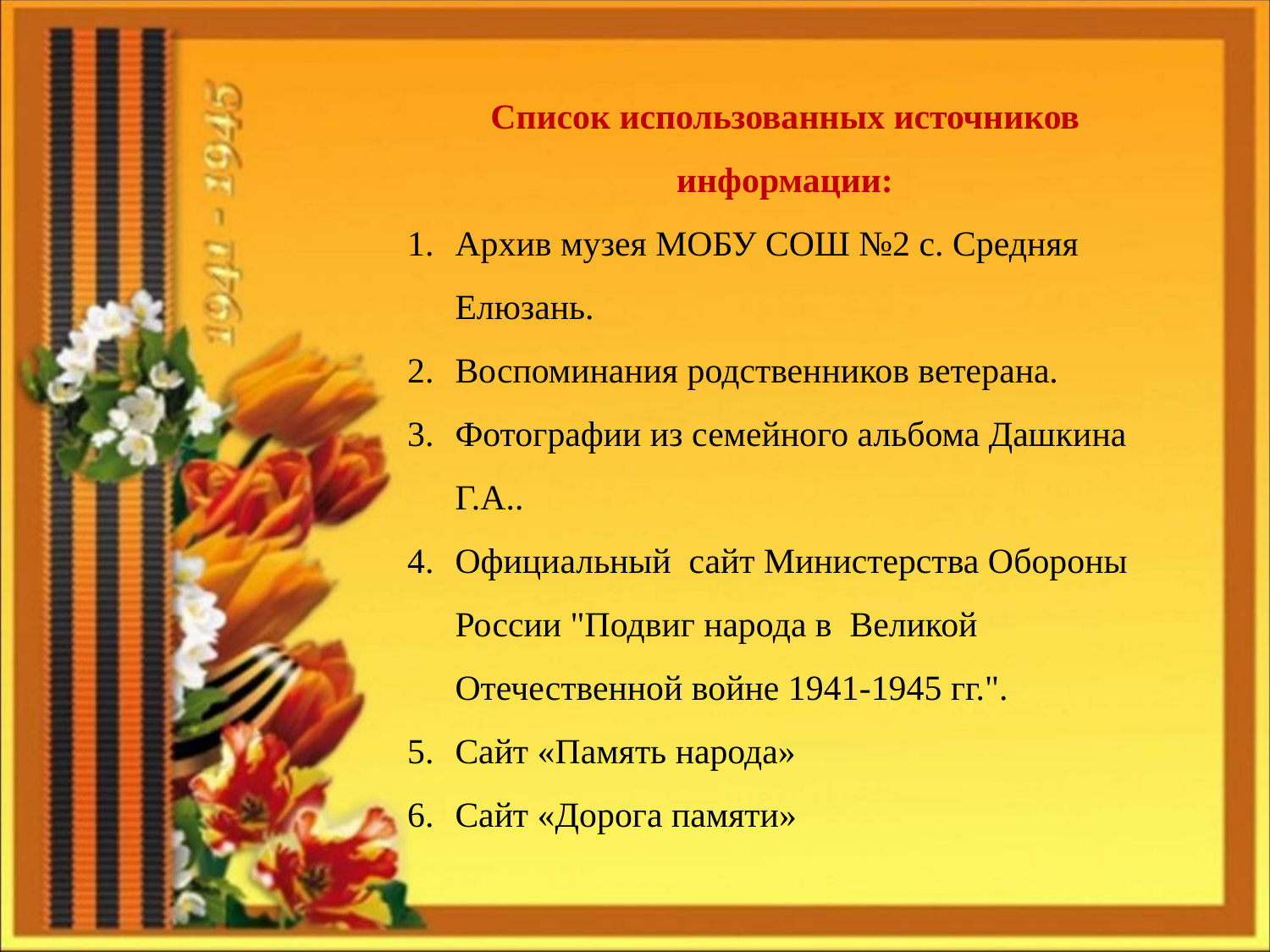

Список использованных источников информации:
Архив музея МОБУ СОШ №2 с. Средняя Елюзань.
Воспоминания родственников ветерана.
Фотографии из семейного альбома Дашкина Г.А..
Официальный  сайт Министерства Обороны России "Подвиг народа в  Великой Отечественной войне 1941-1945 гг.".
Сайт «Память народа»
Сайт «Дорога памяти»